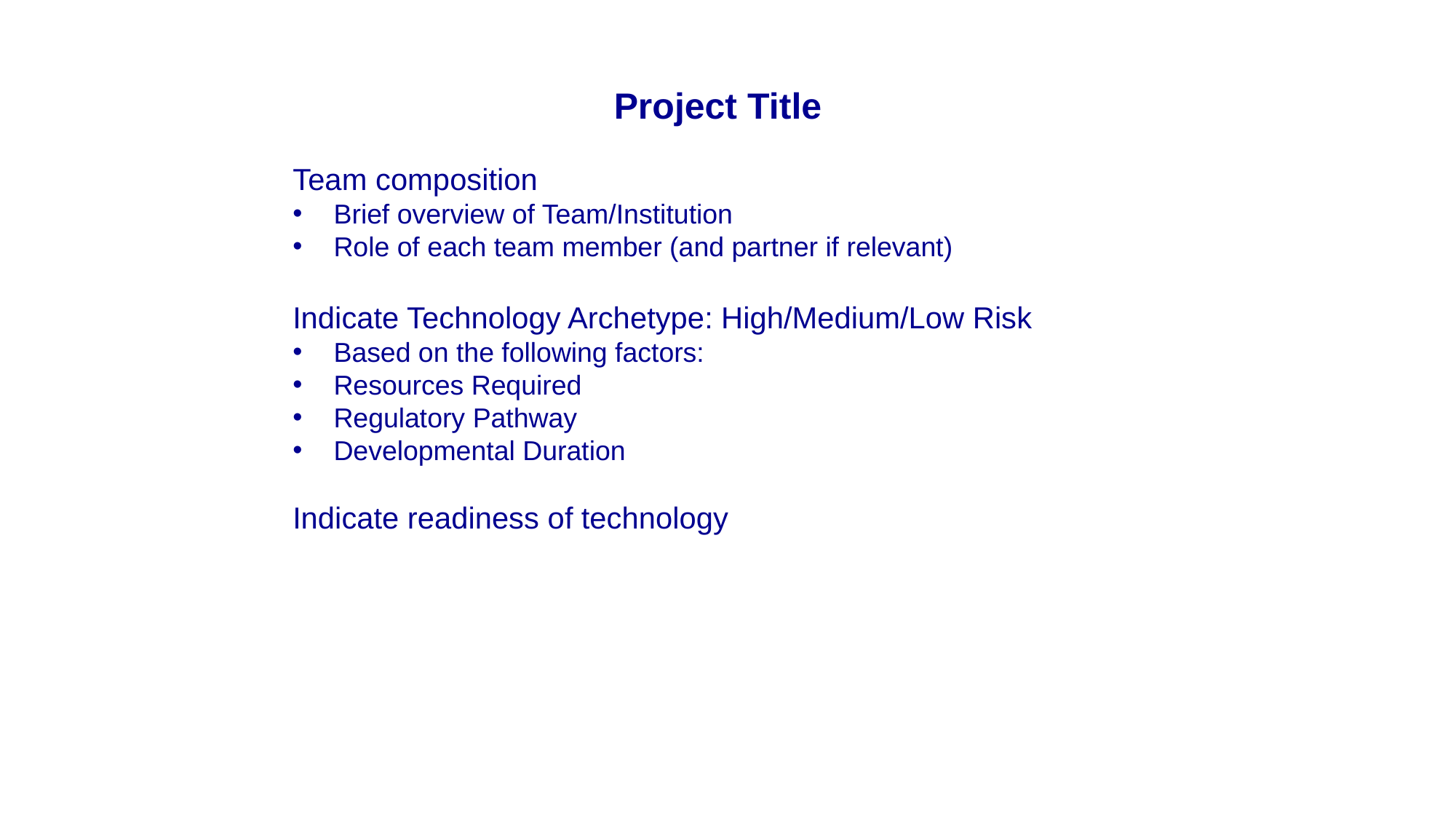

Project Title
Team composition
Brief overview of Team/Institution
Role of each team member (and partner if relevant)

Indicate Technology Archetype: High/Medium/Low Risk
Based on the following factors:
Resources Required
Regulatory Pathway
Developmental Duration

Indicate readiness of technology